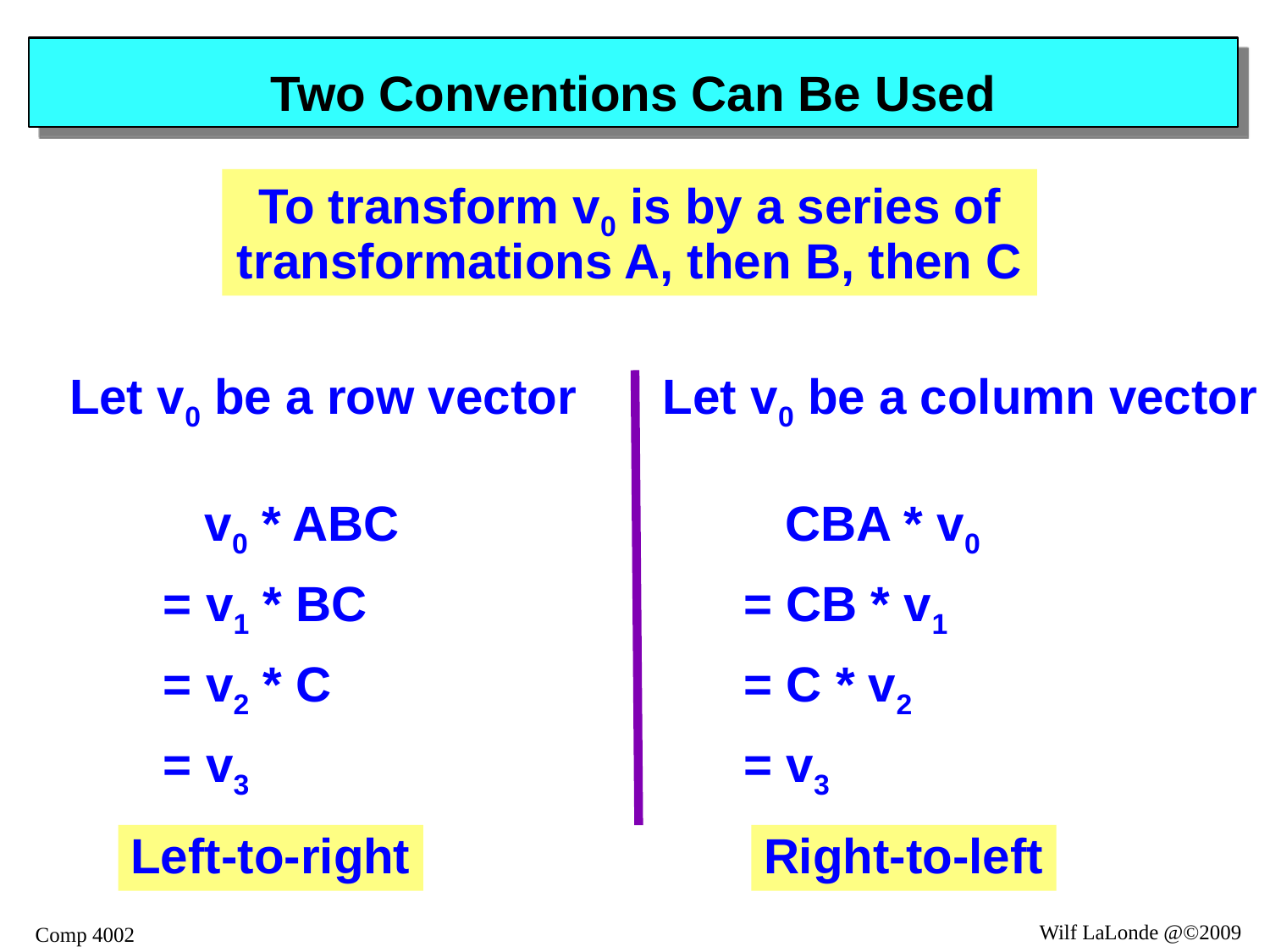

# Two Conventions Can Be Used
To transform v0 is by a series of transformations A, then B, then C
Let v0 be a row vector
Let v0 be a column vector
   v0 * ABC
= v1 * BC
= v2 * C
= v3
   CBA * v0
= CB * v1
= C * v2
= v3
Left-to-right
Right-to-left